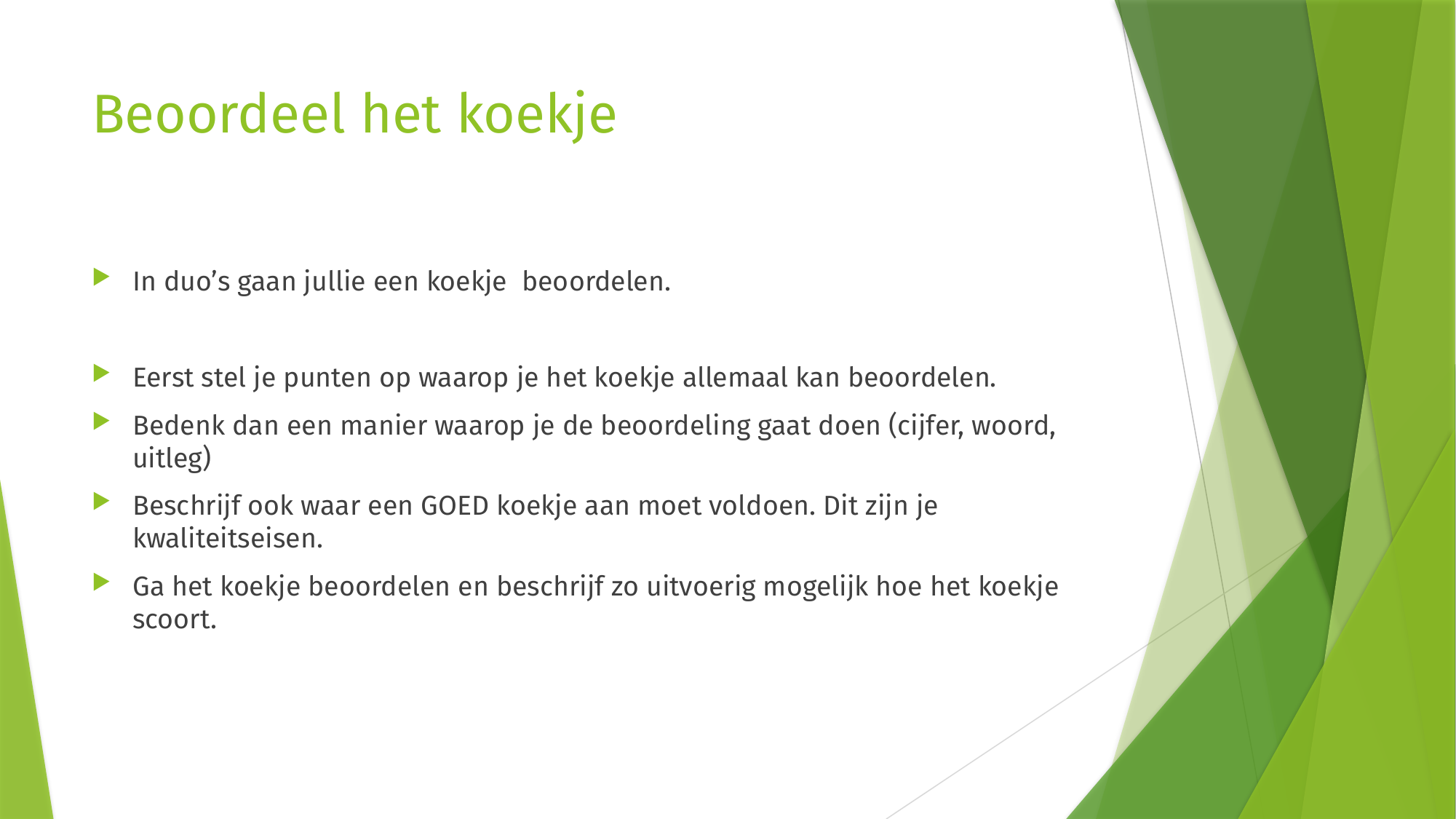

# Beoordeel het koekje
In duo’s gaan jullie een koekje  beoordelen.

Eerst stel je punten op waarop je het koekje allemaal kan beoordelen.
Bedenk dan een manier waarop je de beoordeling gaat doen (cijfer, woord, uitleg)
Beschrijf ook waar een GOED koekje aan moet voldoen. Dit zijn je kwaliteitseisen.
Ga het koekje beoordelen en beschrijf zo uitvoerig mogelijk hoe het koekje scoort.